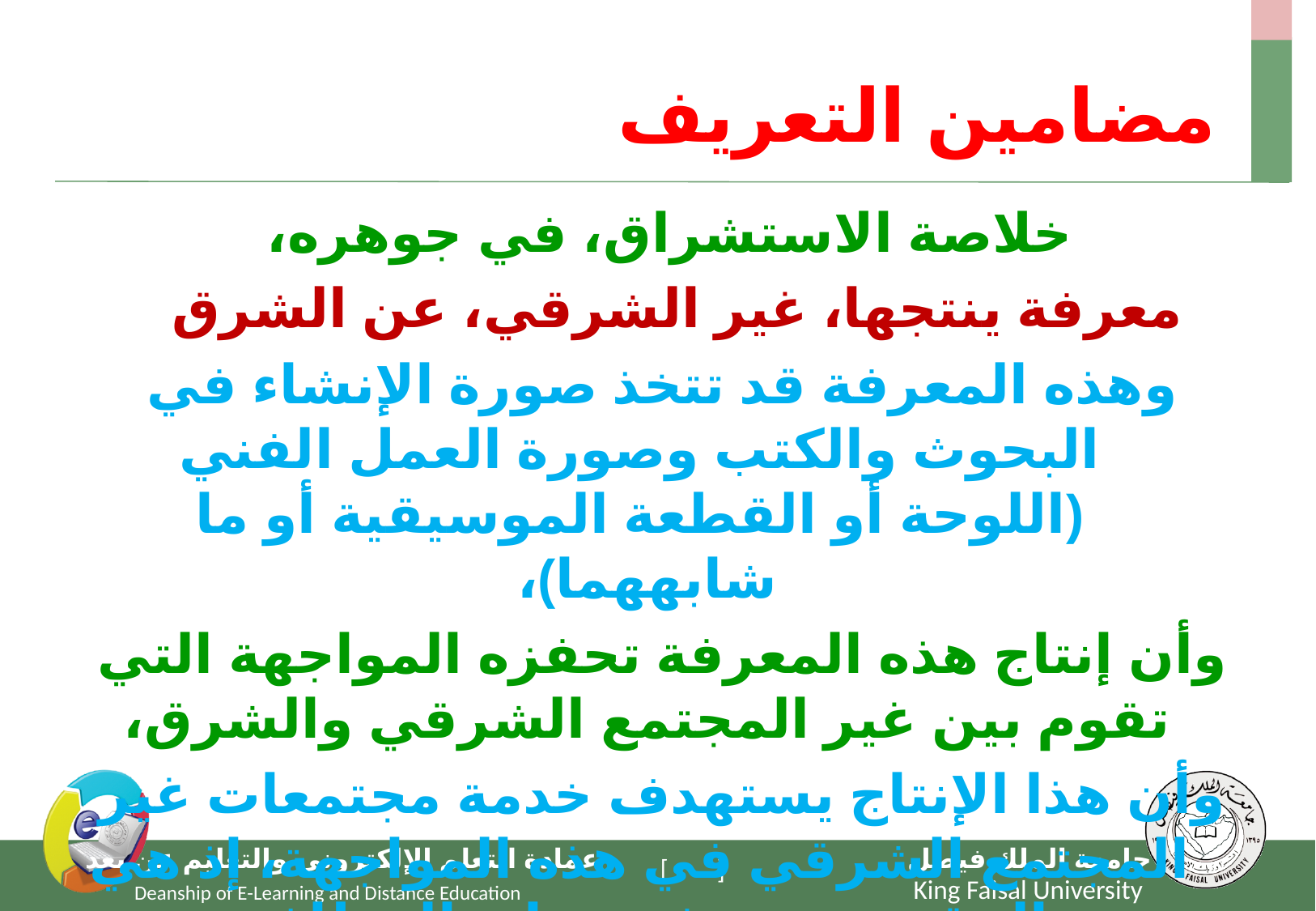

# مضامين التعريف
خلاصة الاستشراق، في جوهره،
معرفة ينتجها، غير الشرقي، عن الشرق
وهذه المعرفة قد تتخذ صورة الإنشاء في البحوث والكتب وصورة العمل الفني (اللوحة أو القطعة الموسيقية أو ما شابههما)،
وأن إنتاج هذه المعرفة تحفزه المواجهة التي تقوم بين غير المجتمع الشرقي والشرق،
وأن هذا الإنتاج يستهدف خدمة مجتمعات غير المجتمع الشرقي في هذه المواجهة، إذ هي المقصودة به في نهاية المطاف.